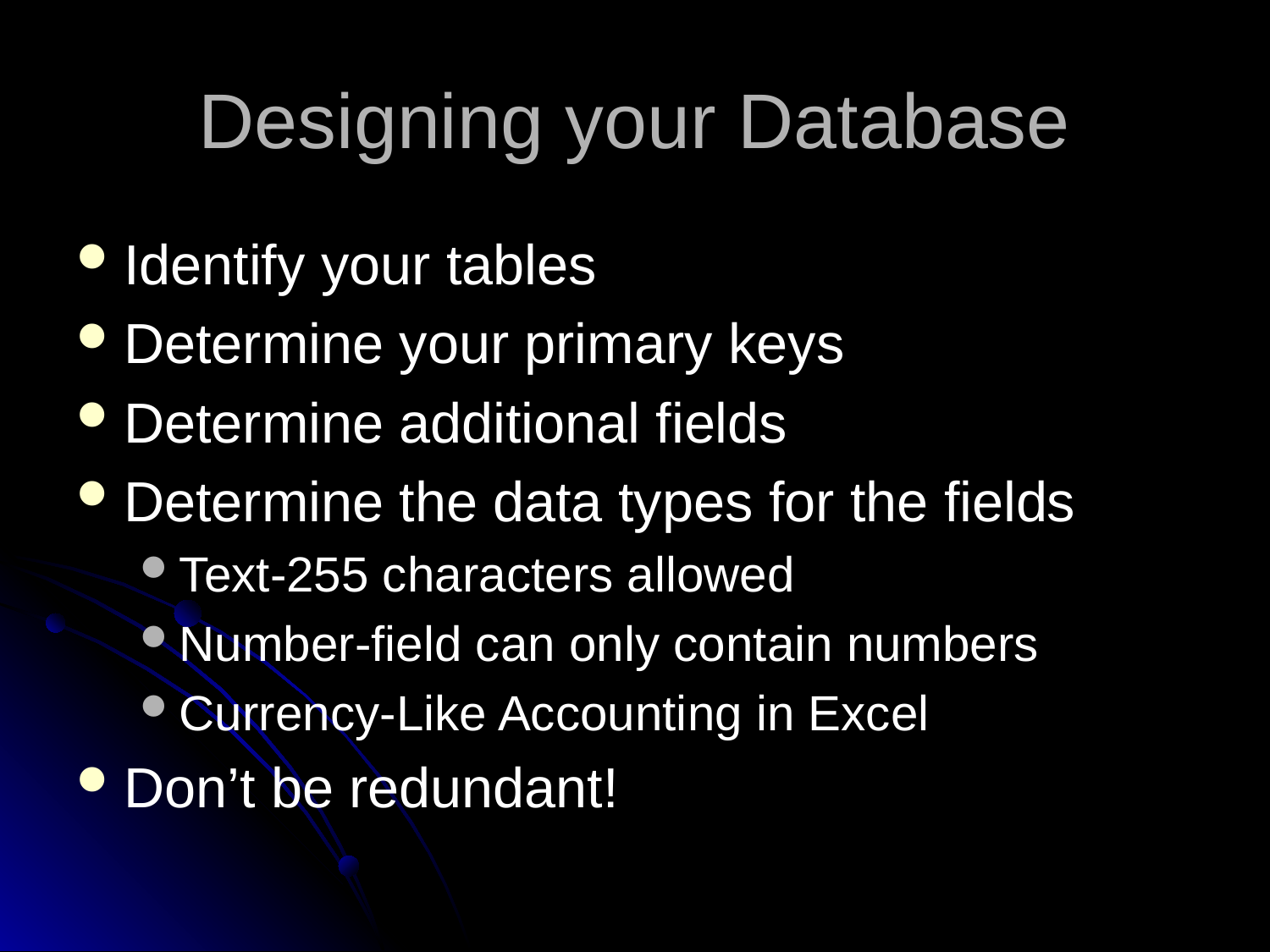

# Designing your Database
Identify your tables
Determine your primary keys
Determine additional fields
Determine the data types for the fields
Text-255 characters allowed
Number-field can only contain numbers
Currency-Like Accounting in Excel
Don’t be redundant!